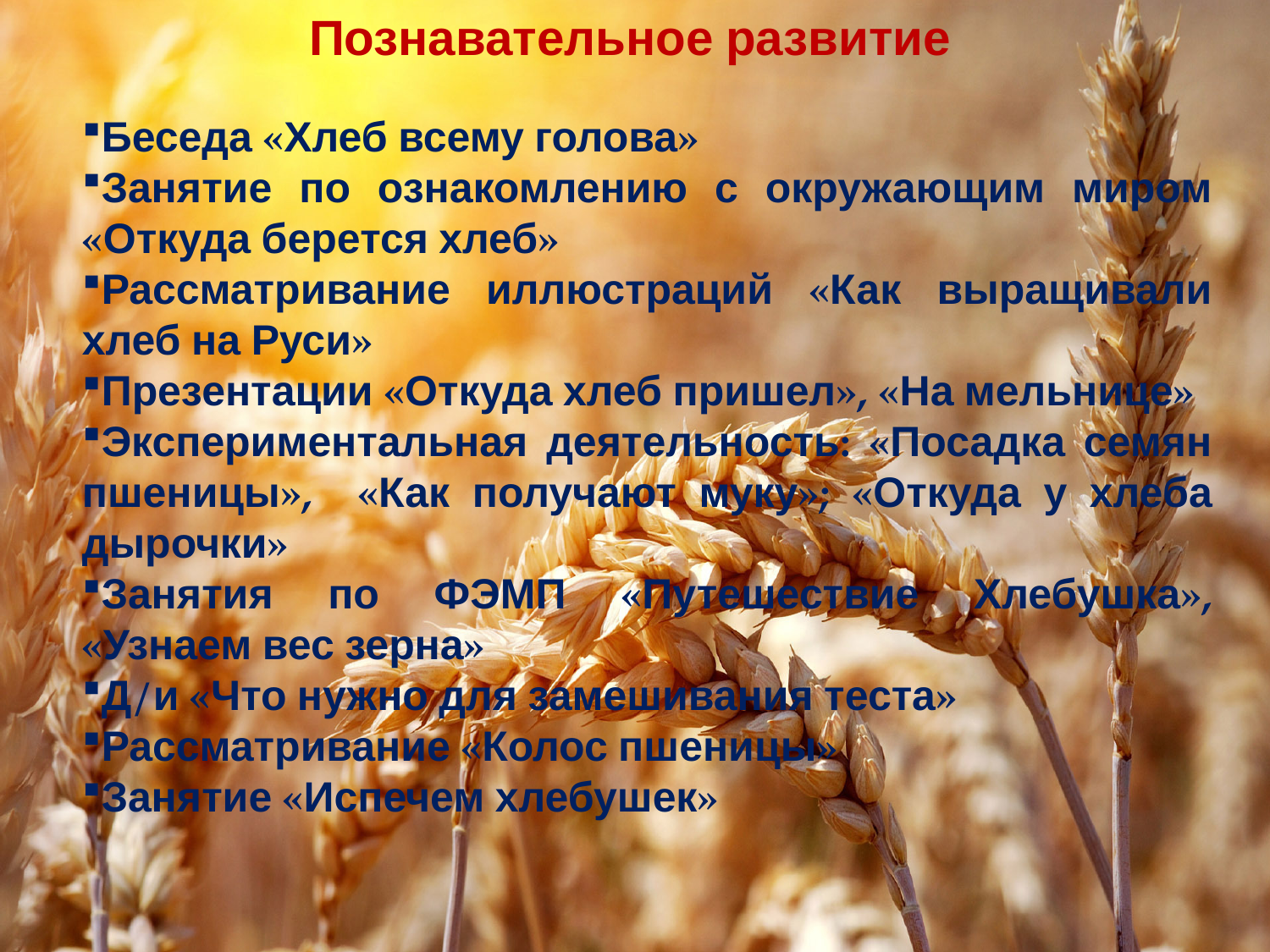

Познавательное развитие

Беседа «Хлеб всему голова»
Занятие по ознакомлению с окружающим миром «Откуда берется хлеб»
Рассматривание иллюстраций «Как выращивали хлеб на Руси»
Презентации «Откуда хлеб пришел», «На мельнице»
Экспериментальная деятельность: «Посадка семян пшеницы»,  «Как получают муку»; «Откуда у хлеба дырочки»
Занятия по ФЭМП «Путешествие Хлебушка», «Узнаем вес зерна»
Д/и «Что нужно для замешивания теста»
Рассматривание «Колос пшеницы»
Занятие «Испечем хлебушек»